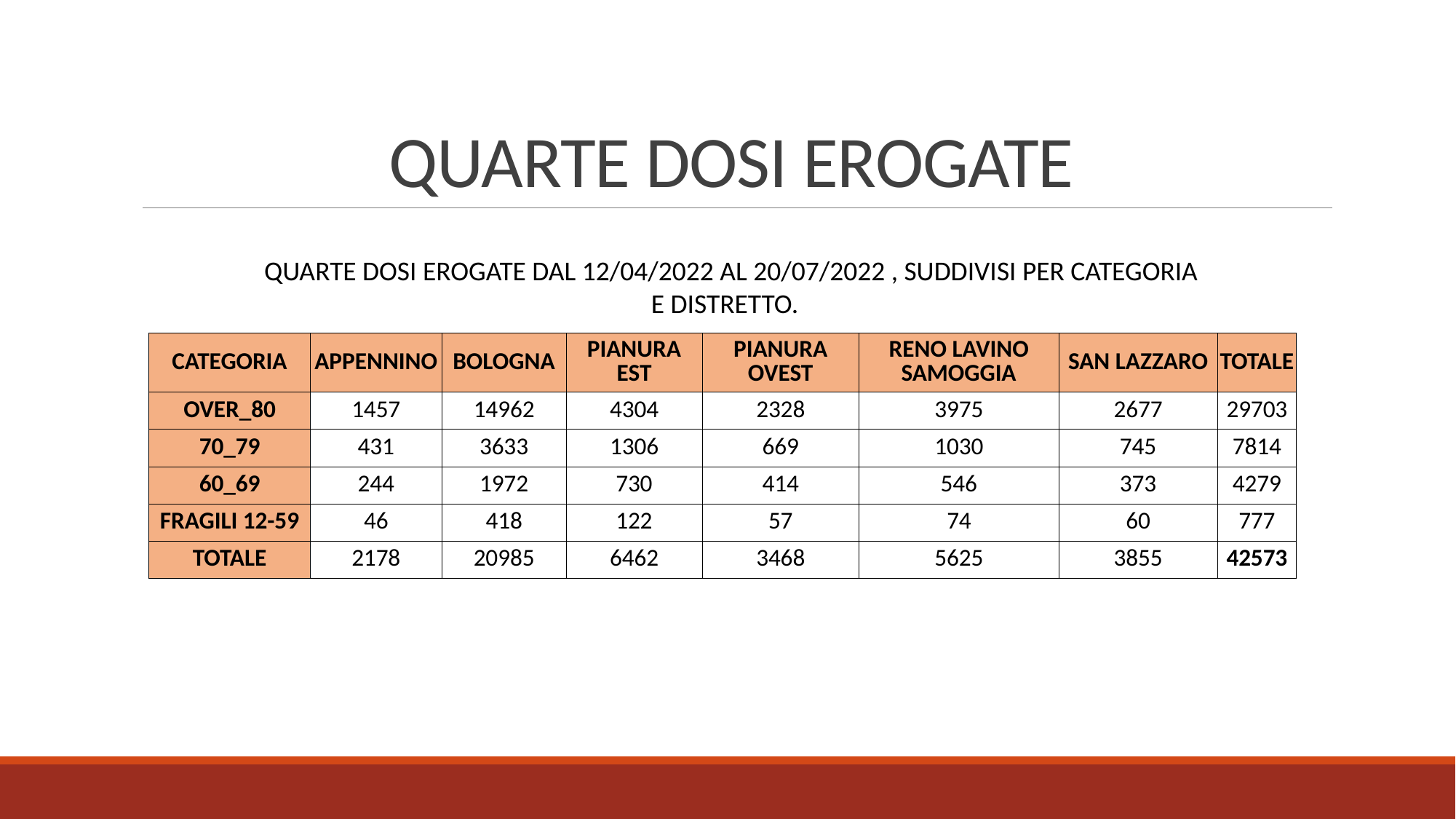

# Quarte dosi erogate
Quarte dosi erogate dal 12/04/2022 al 20/07/2022 , suddivisi per categoria e distretto.
| CATEGORIA | APPENNINO | BOLOGNA | PIANURA EST | PIANURA OVEST | RENO LAVINO SAMOGGIA | SAN LAZZARO | TOTALE |
| --- | --- | --- | --- | --- | --- | --- | --- |
| OVER\_80 | 1457 | 14962 | 4304 | 2328 | 3975 | 2677 | 29703 |
| 70\_79 | 431 | 3633 | 1306 | 669 | 1030 | 745 | 7814 |
| 60\_69 | 244 | 1972 | 730 | 414 | 546 | 373 | 4279 |
| FRAGILI 12-59 | 46 | 418 | 122 | 57 | 74 | 60 | 777 |
| TOTALE | 2178 | 20985 | 6462 | 3468 | 5625 | 3855 | 42573 |